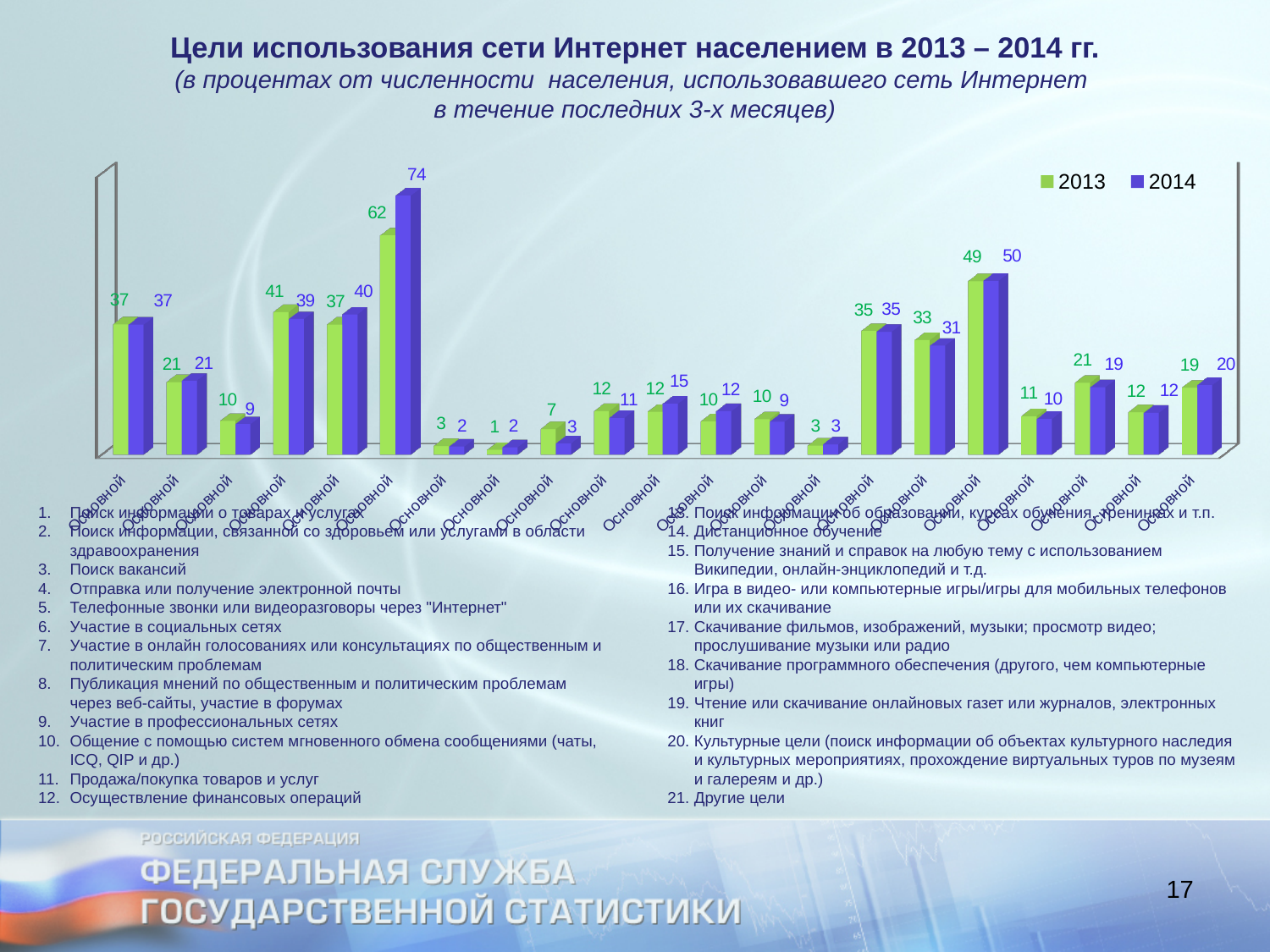

# Цели использования сети Интернет населением в 2013 – 2014 гг. (в процентах от численности  населения, использовавшего сеть Интернет в течение последних 3-х месяцев)

[unsupported chart]

Поиск информации о товарах и услугах
Поиск информации, связанной со здоровьем или услугами в области здравоохранения
Поиск вакансий
Отправка или получение электронной почты
Телефонные звонки или видеоразговоры через "Интернет"
Участие в социальных сетях
Участие в онлайн голосованиях или консультациях по общественным и политическим проблемам
Публикация мнений по общественным и политическим проблемам через веб-сайты, участие в форумах
Участие в профессиональных сетях
Общение с помощью систем мгновенного обмена сообщениями (чаты, ICQ, QIP и др.)
Продажа/покупка товаров и услуг
Осуществление финансовых операций

13. Поиск информации об образовании, курсах обучения, тренингах и т.п.
14. Дистанционное обучение
15. Получение знаний и справок на любую тему с использованием
      Википедии, онлайн-энциклопедий и т.д.
16. Игра в видео- или компьютерные игры/игры для мобильных телефонов
      или их скачивание
17. Скачивание фильмов, изображений, музыки; просмотр видео;
      прослушивание музыки или радио
18. Скачивание программного обеспечения (другого, чем компьютерные
      игры)
19. Чтение или скачивание онлайновых газет или журналов, электронных
      книг
20. Культурные цели (поиск информации об объектах культурного наследия
      и культурных мероприятиях, прохождение виртуальных туров по музеям
      и галереям и др.)
21. Другие цели

17